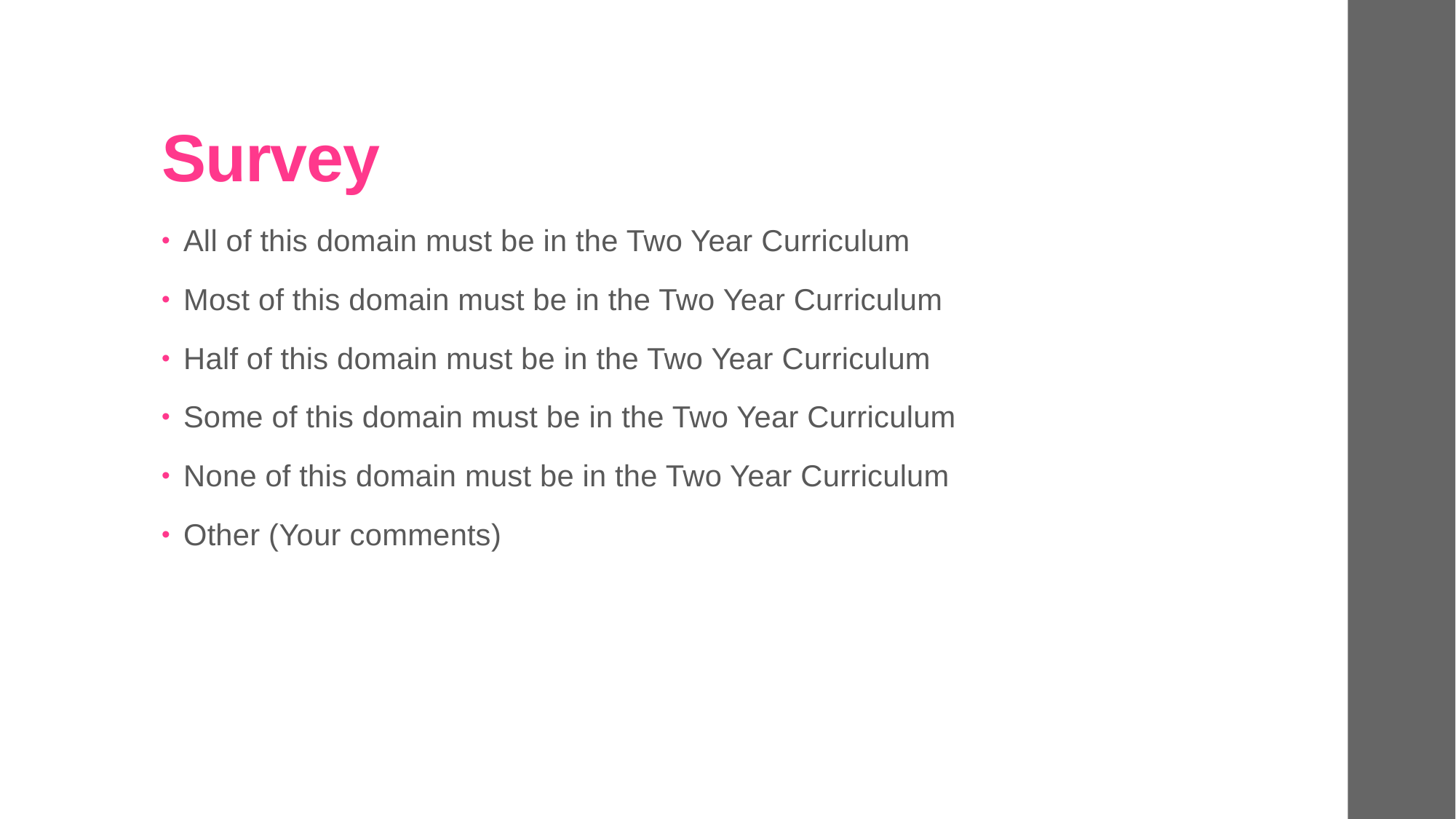

# Survey
All of this domain must be in the Two Year Curriculum
Most of this domain must be in the Two Year Curriculum
Half of this domain must be in the Two Year Curriculum
Some of this domain must be in the Two Year Curriculum
None of this domain must be in the Two Year Curriculum
Other (Your comments)